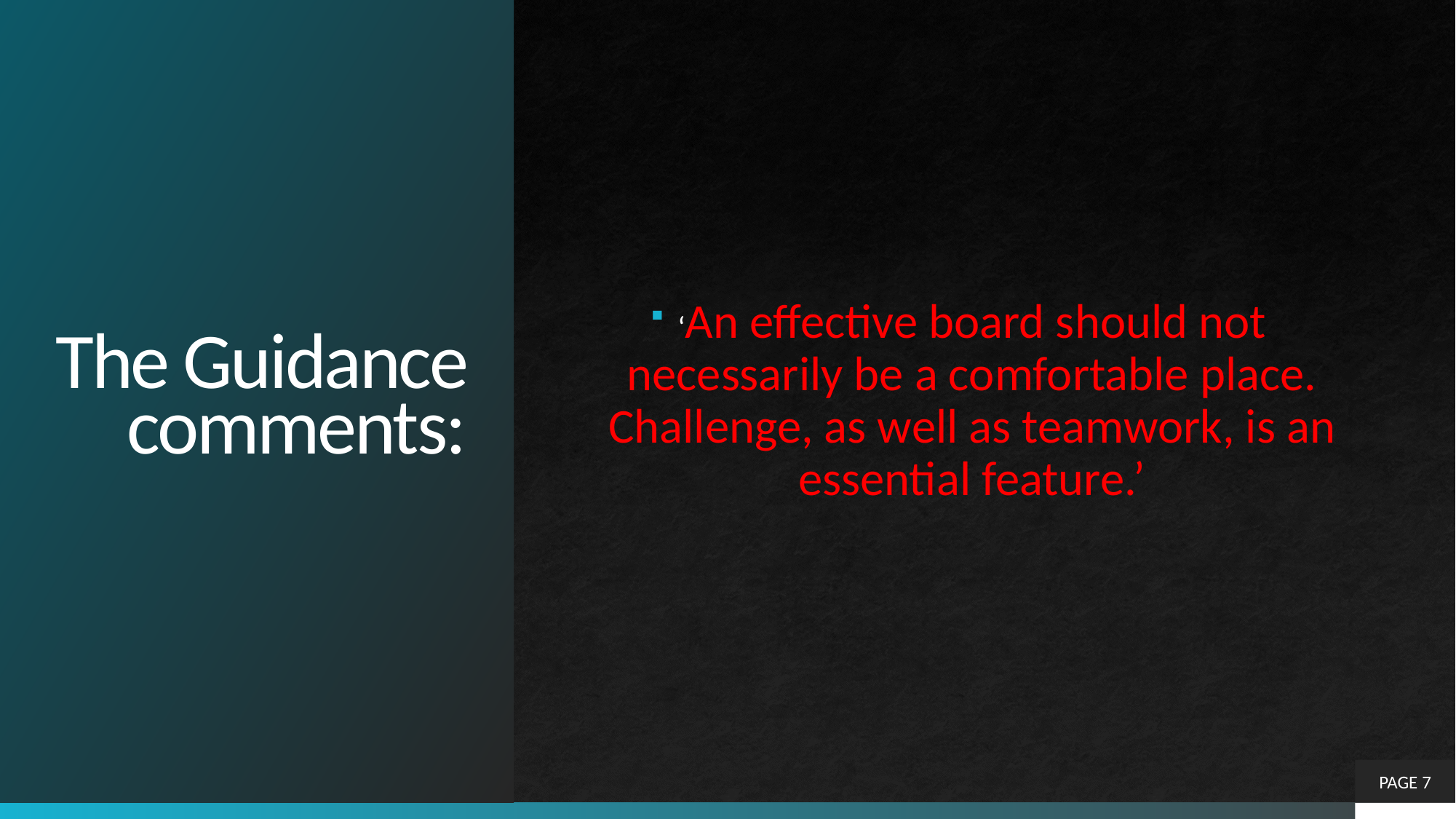

# The Guidance comments:
‘An effective board should not necessarily be a comfortable place. Challenge, as well as teamwork, is an essential feature.’
PAGE 7